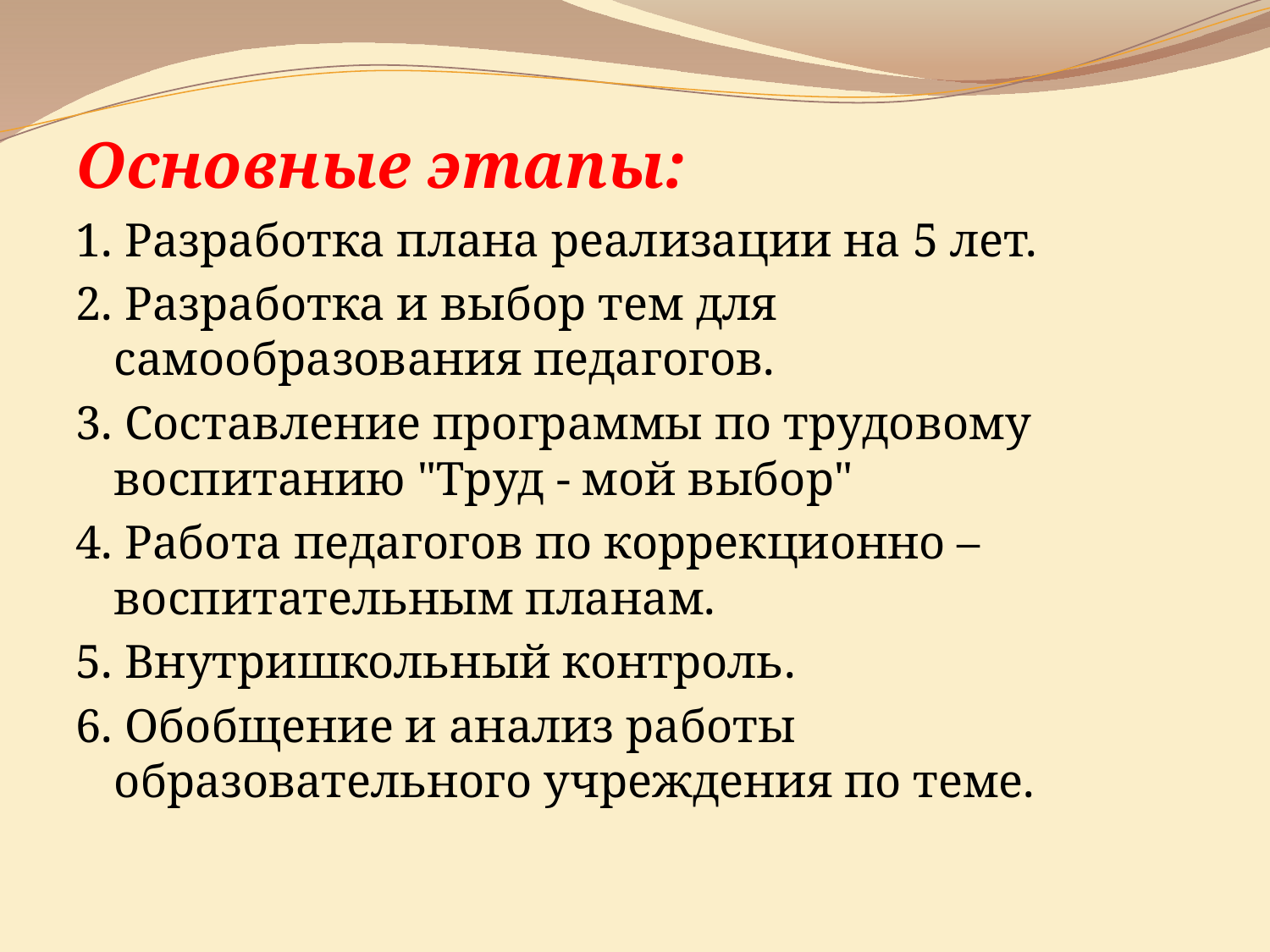

Основные этапы:
1. Разработка плана реализации на 5 лет.
2. Разработка и выбор тем для самообразования педагогов.
3. Составление программы по трудовому воспитанию "Труд - мой выбор"
4. Работа педагогов по коррекционно – воспитательным планам.
5. Внутришкольный контроль.
6. Обобщение и анализ работы образовательного учреждения по теме.